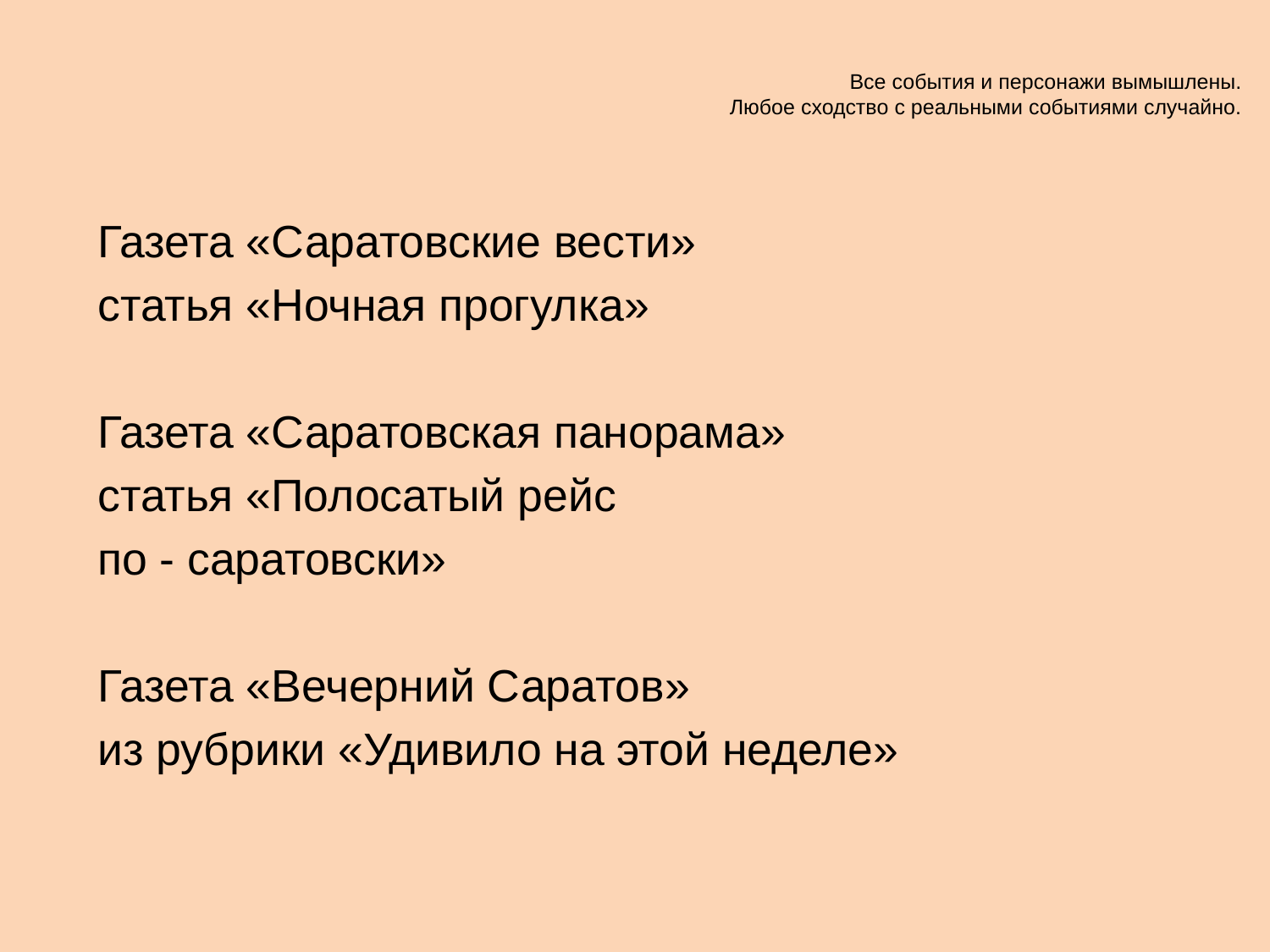

# Все события и персонажи вымышлены. Любое сходство с реальными событиями случайно.
Газета «Саратовские вести»
статья «Ночная прогулка»

Газета «Саратовская панорама»
статья «Полосатый рейс
по - саратовски»

Газета «Вечерний Саратов»
из рубрики «Удивило на этой неделе»